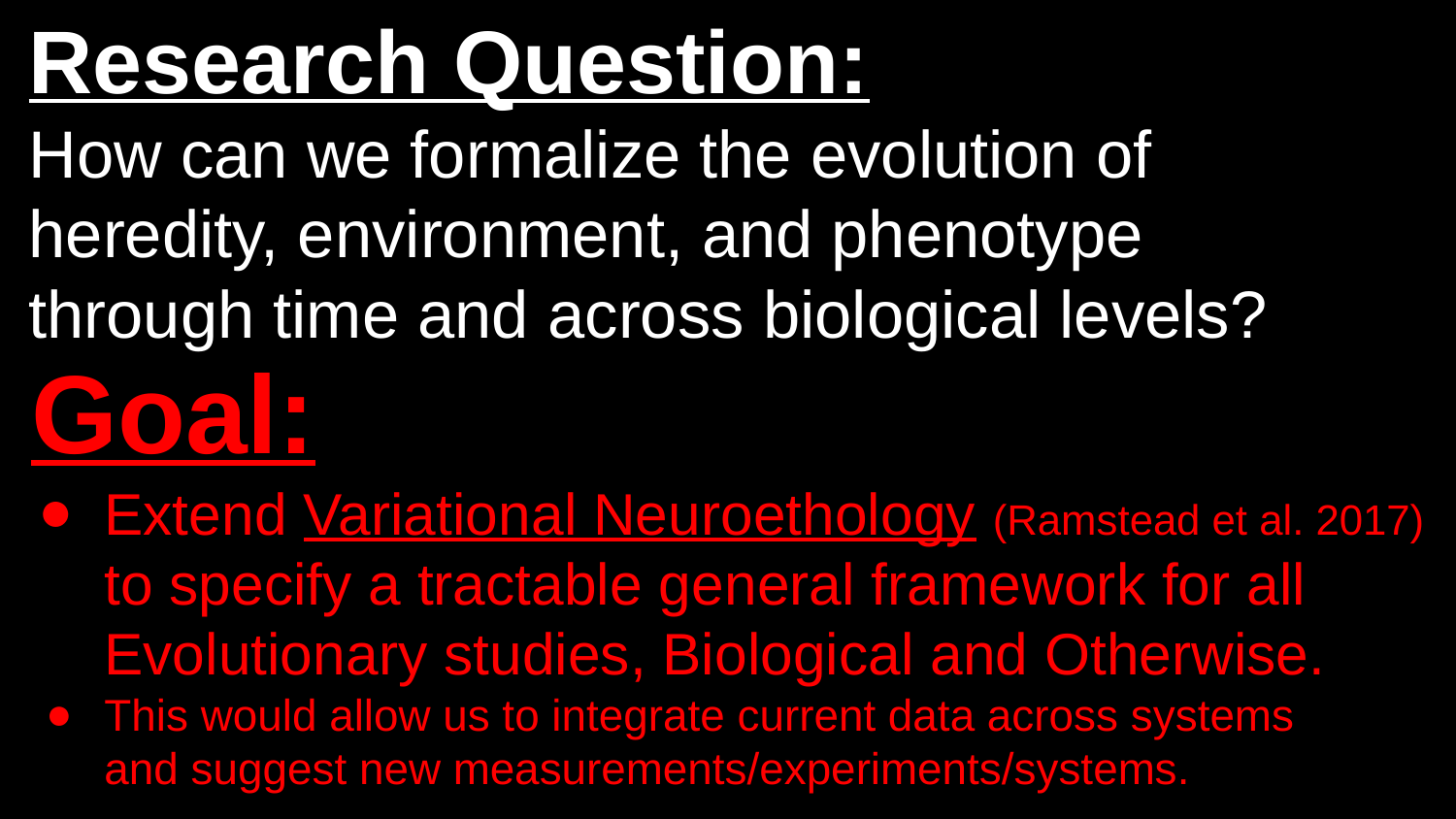

Research Question:
How can we formalize the evolution of heredity, environment, and phenotype through time and across biological levels?

Goal:
Extend Variational Neuroethology (Ramstead et al. 2017) to specify a tractable general framework for all Evolutionary studies, Biological and Otherwise.
This would allow us to integrate current data across systems       and suggest new measurements/experiments/systems.